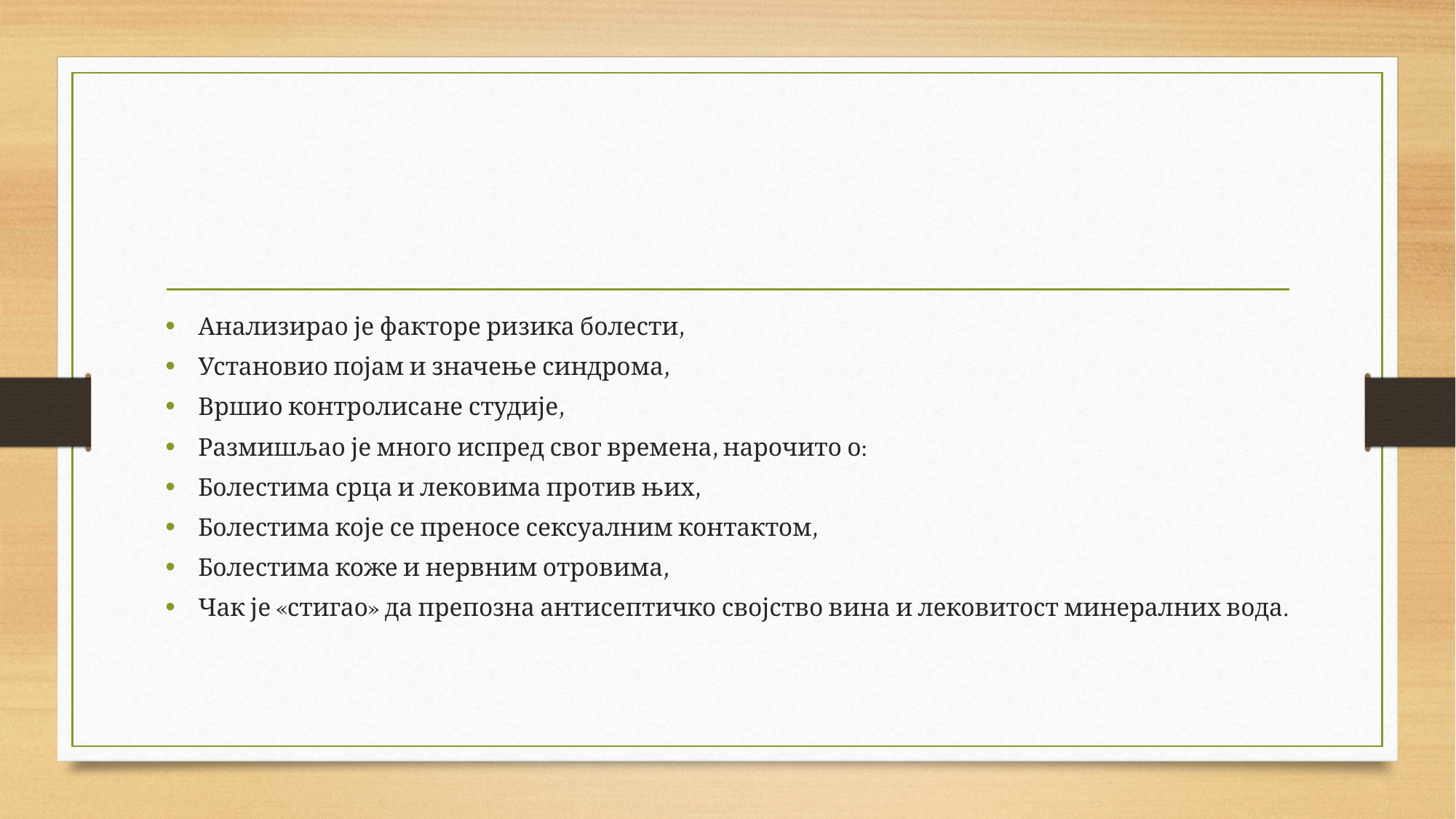

Анализирао је факторе ризика болести,
Установио појам и значење синдрома,
Вршио контролисане студије,
Размишљао је много испред свог времена, нарочито о:
Болестима срца и лековима против њих,
Болестима које се преносе сексуалним контактом,
Болестима коже и нервним отровима,
Чак је «стигао» да препозна антисептичко својство вина и лековитост минералних вода.